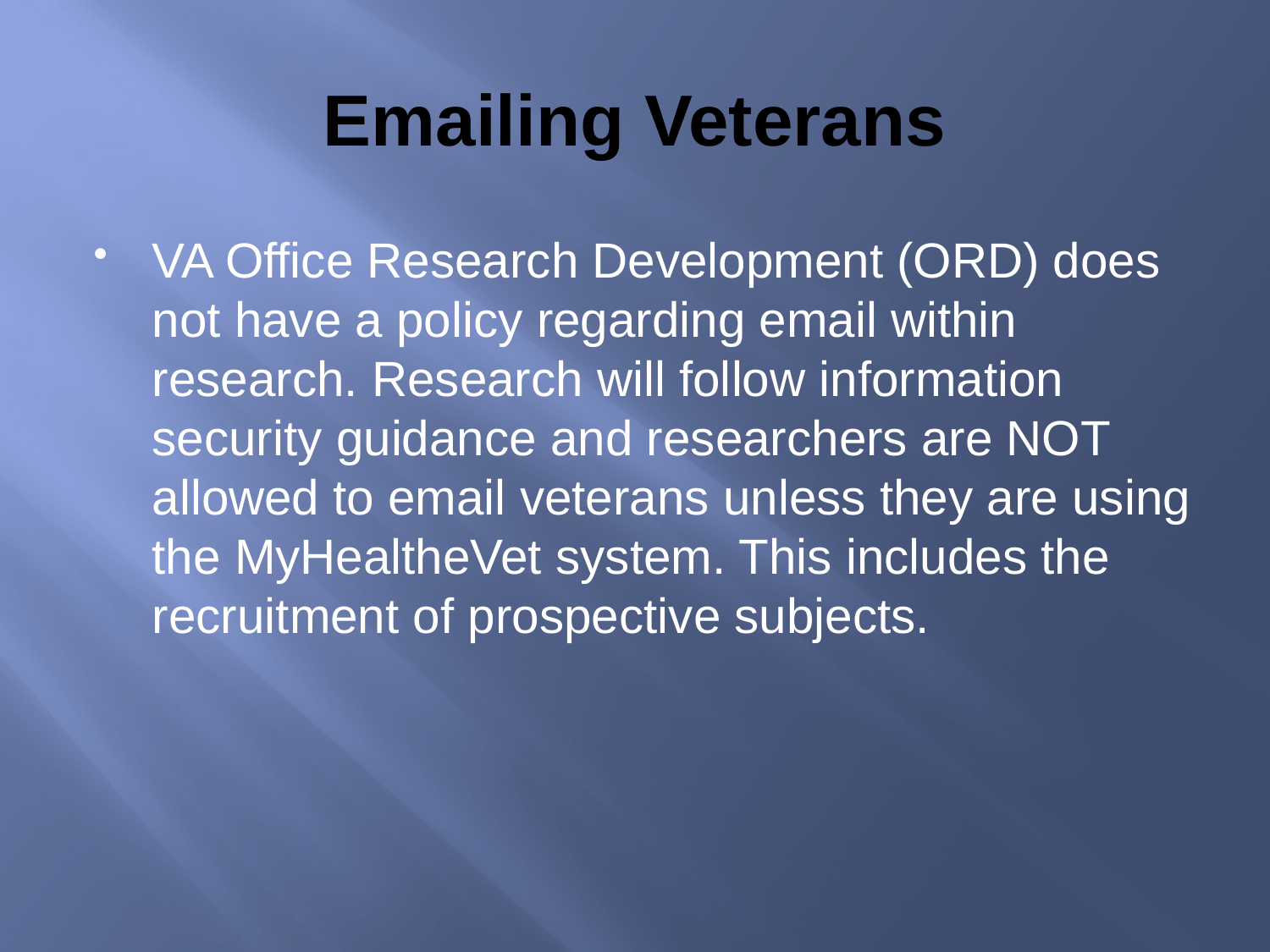

# Emailing Veterans
VA Office Research Development (ORD) does not have a policy regarding email within research. Research will follow information security guidance and researchers are NOT allowed to email veterans unless they are using the MyHealtheVet system. This includes the recruitment of prospective subjects.